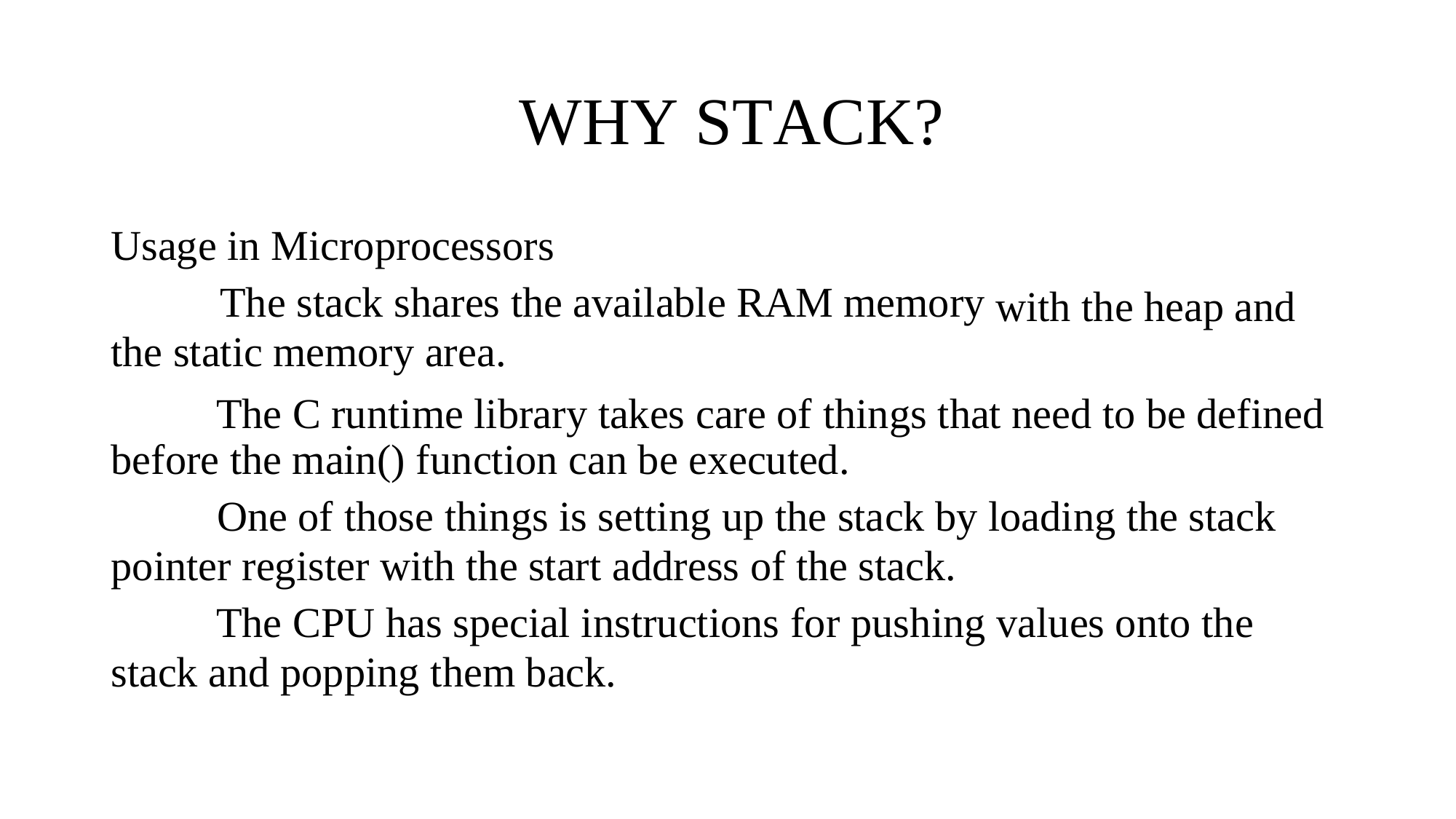

WHY STACK?
Usage in Microprocessors
The stack shares the available RAM memory
the static memory area.
with the heap and
The C runtime library takes care of things that need to be defined
before the main() function can be executed.
One of those things is setting up the stack by loading the stack
pointer register with the start address of the stack.
The CPU has special instructions for pushing values onto the
stack and popping them back.